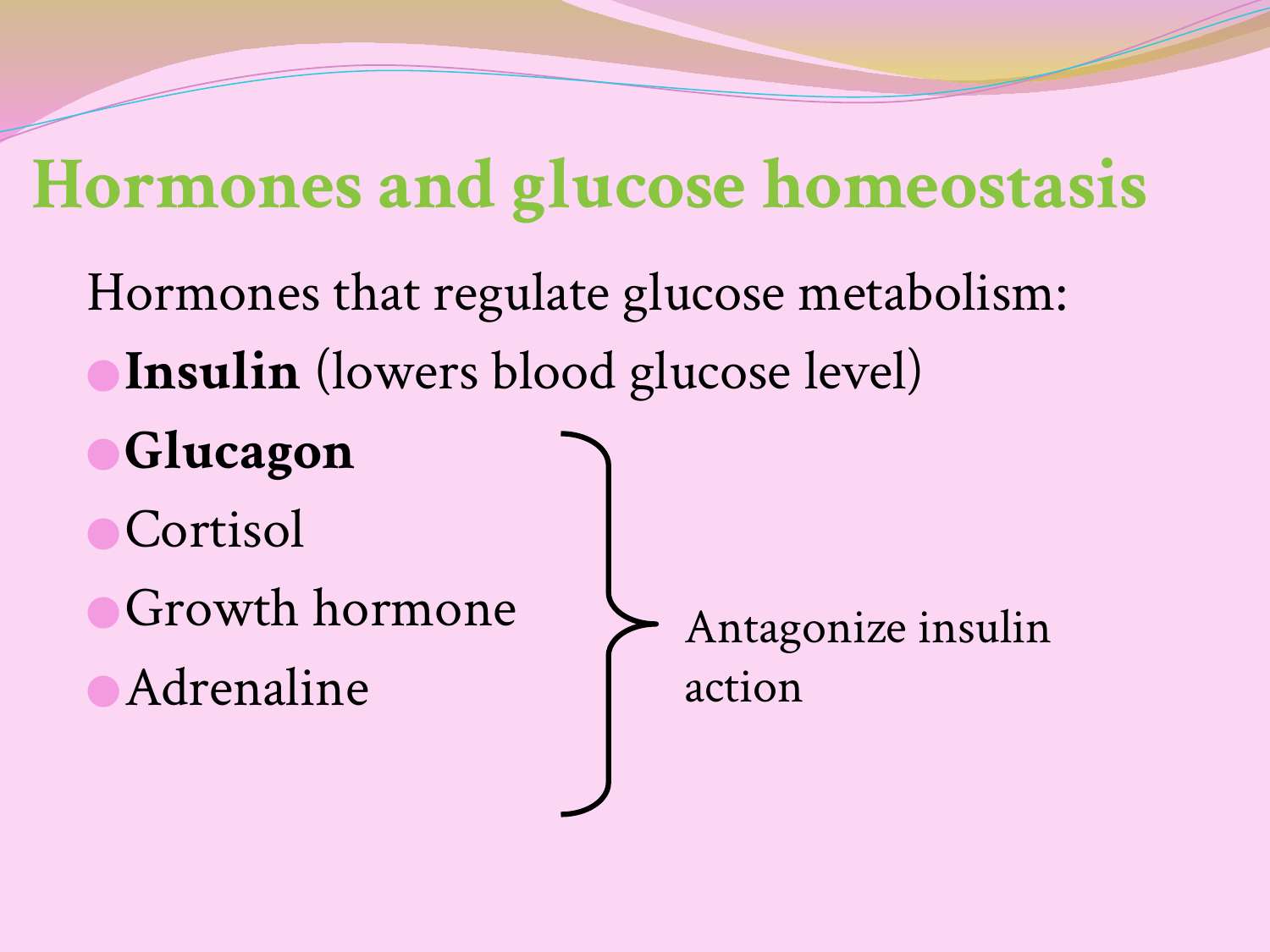

# Hormones and glucose homeostasis
Hormones that regulate glucose metabolism:
Insulin (lowers blood glucose level)
Glucagon
Cortisol
Growth hormone
Adrenaline

Antagonize insulin action